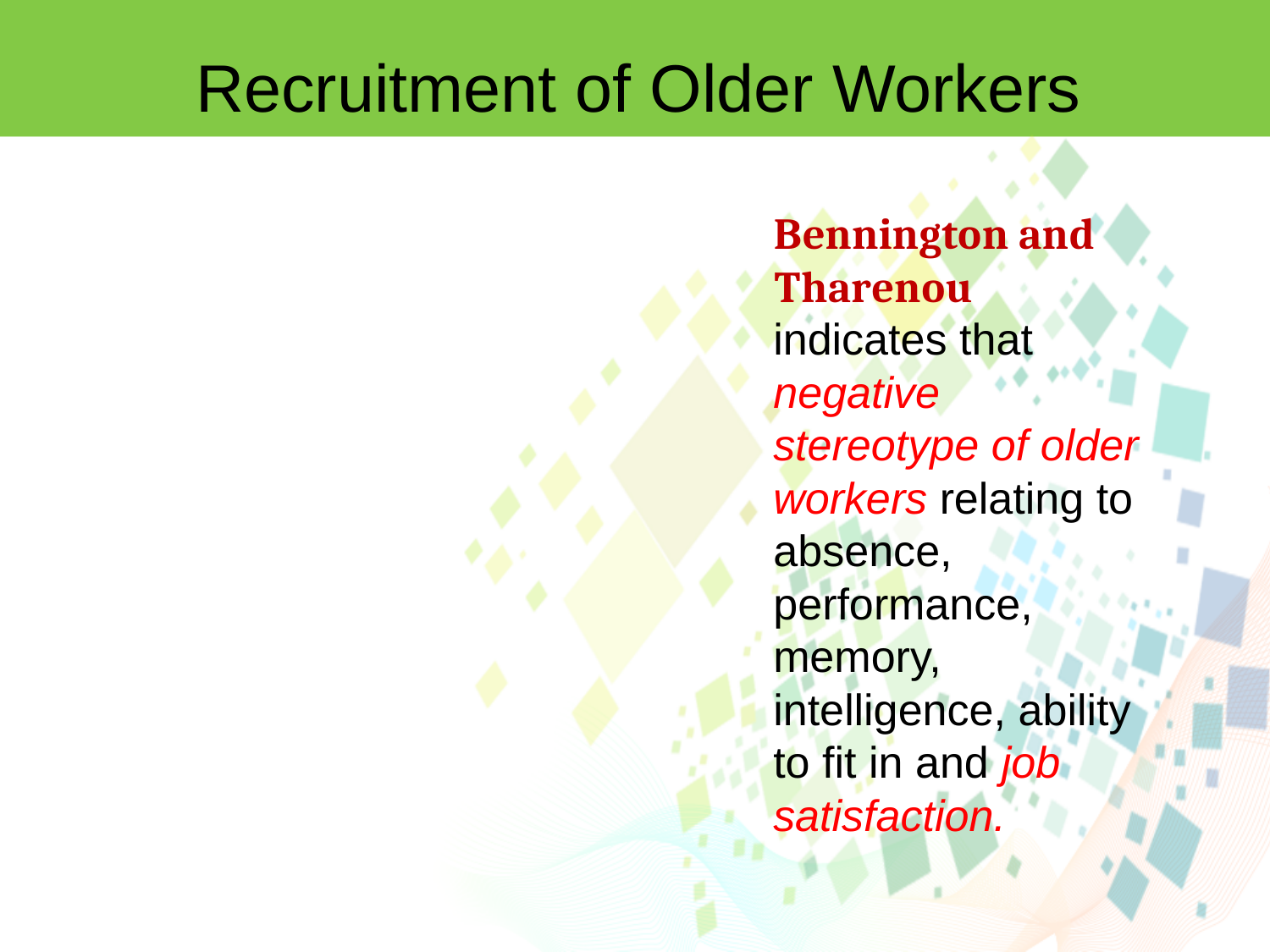

Recruitment of Older Workers
Bennington and Tharenou indicates that negative stereotype of older workers relating to absence, performance, memory, intelligence, ability to fit in and job satisfaction.